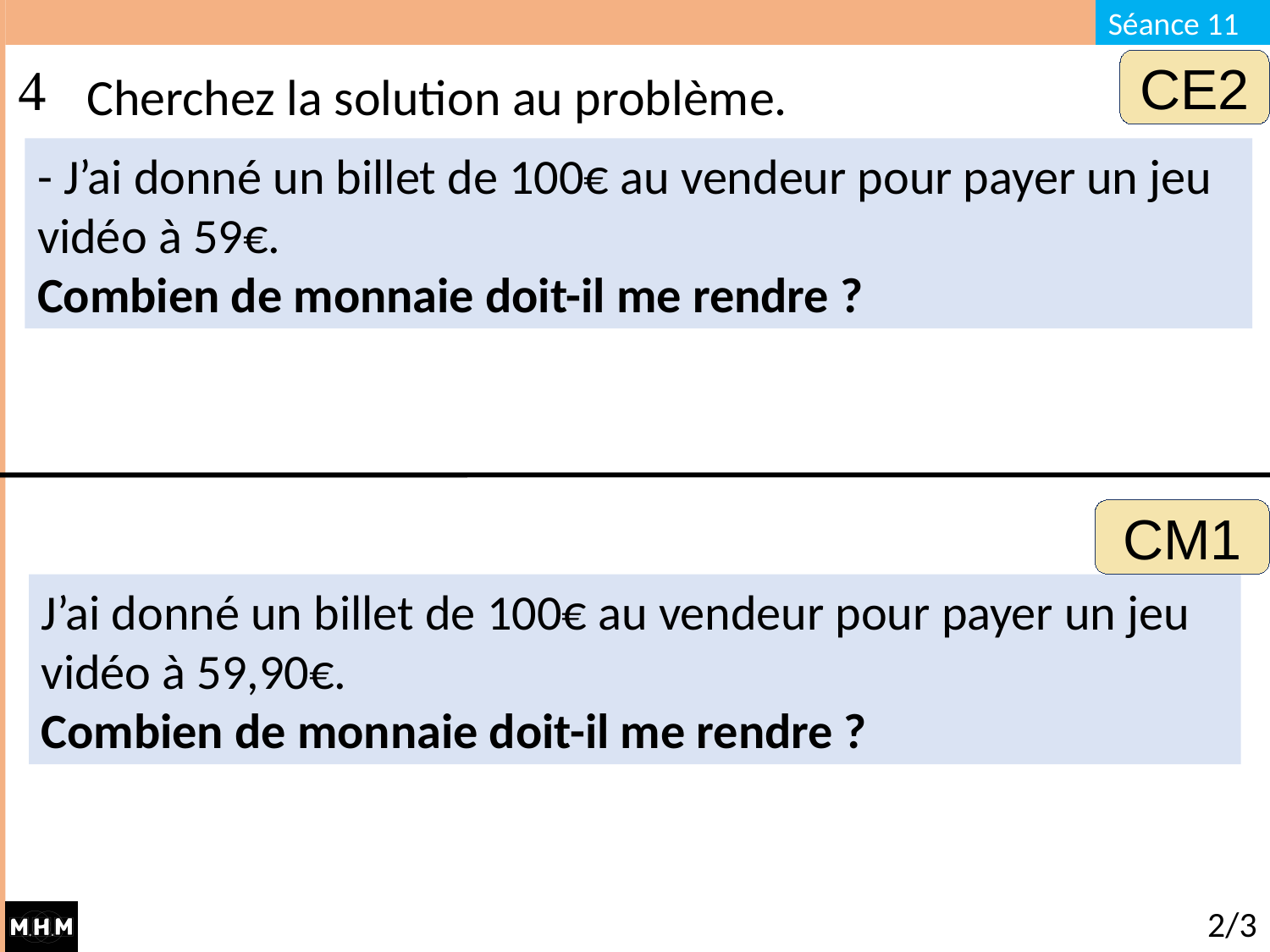

# Cherchez la solution au problème.
CE2
- J’ai donné un billet de 100€ au vendeur pour payer un jeu vidéo à 59€.
Combien de monnaie doit-il me rendre ?

CM1
J’ai donné un billet de 100€ au vendeur pour payer un jeu vidéo à 59,90€.
Combien de monnaie doit-il me rendre ?
2/3